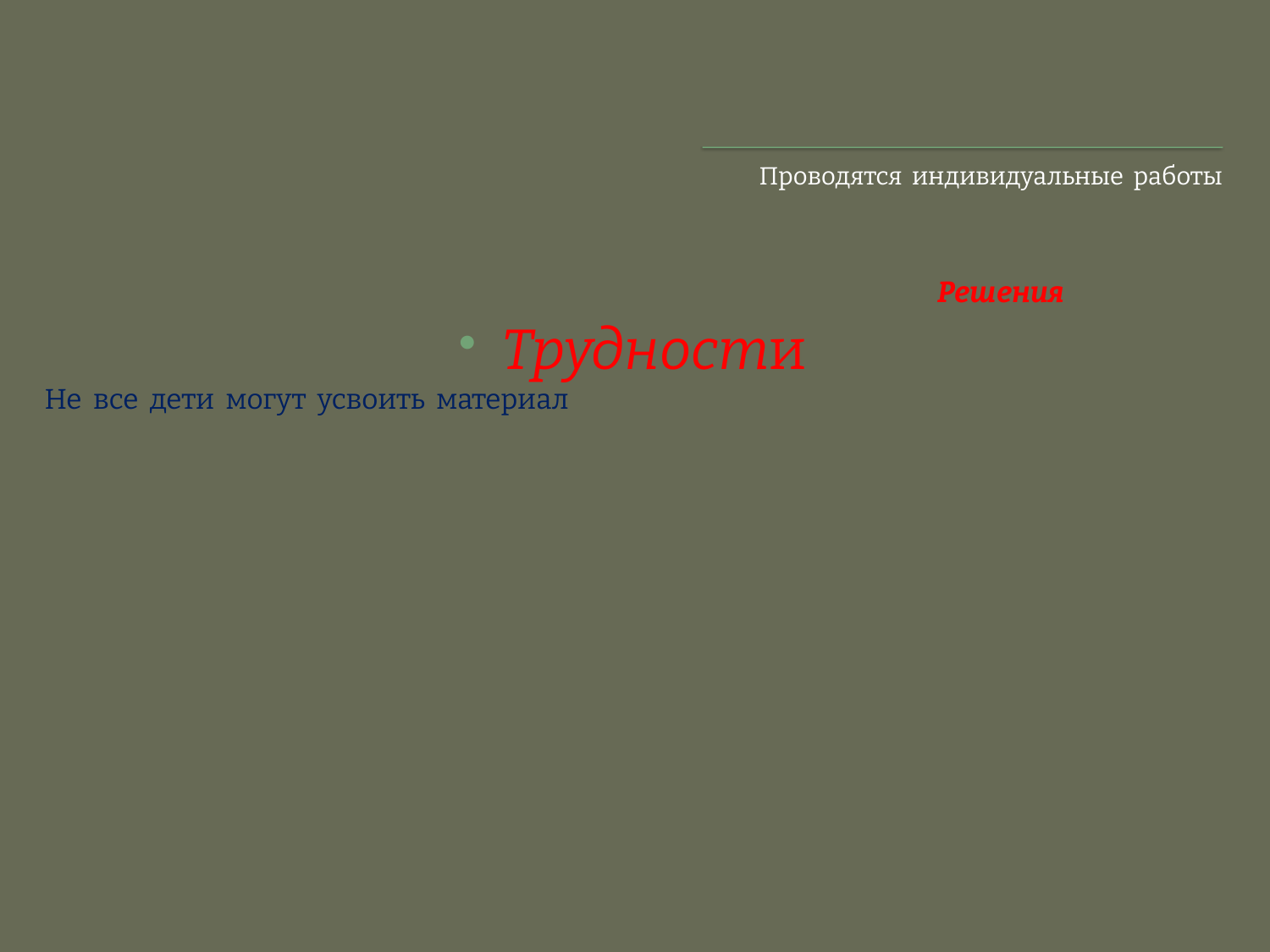

Проводятся  индивидуальные  работы

# Решения
Трудности
Не  все  дети  могут  усвоить  материал